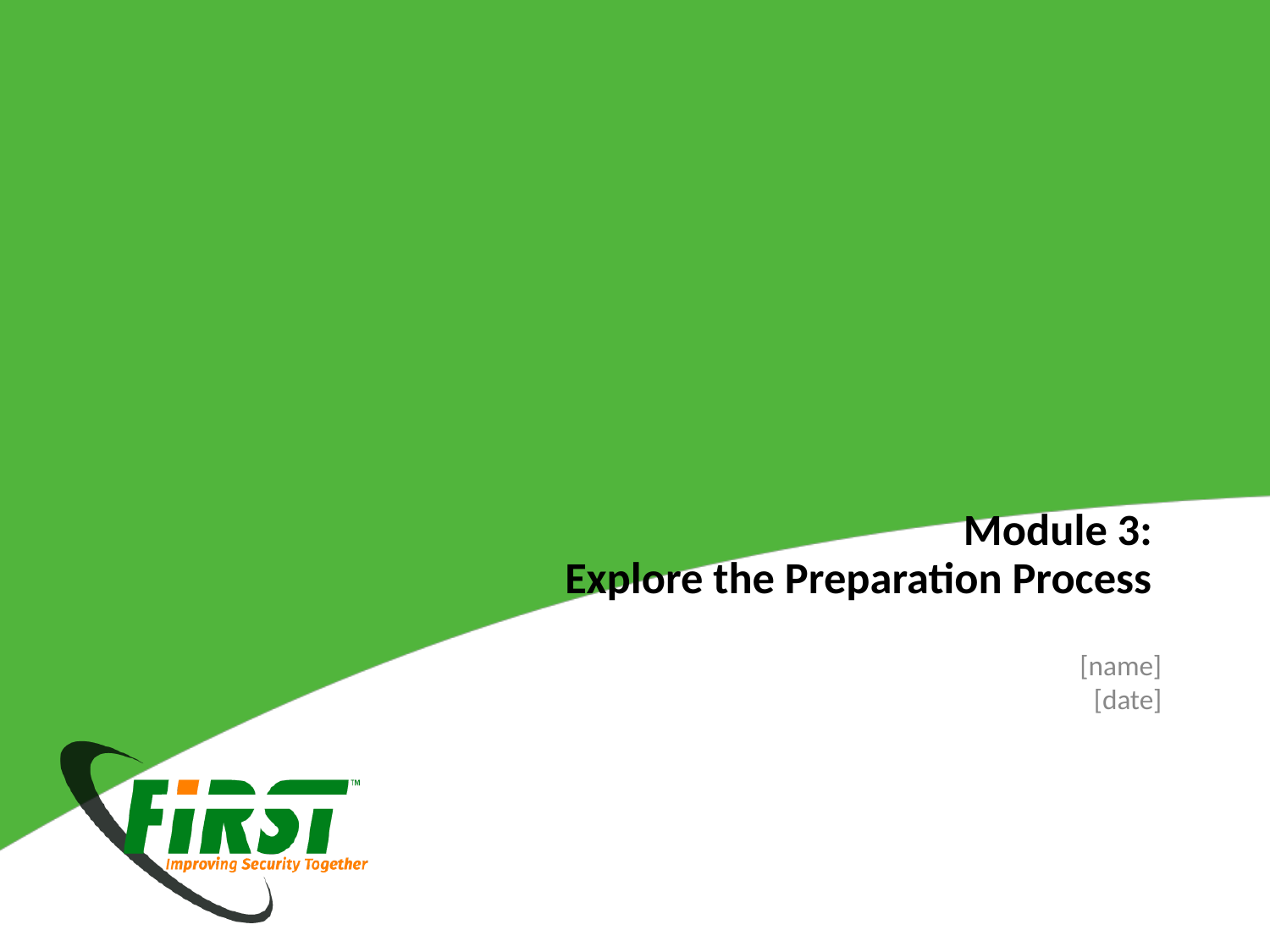

Module 3:
Explore the Preparation Process
[name]
[date]